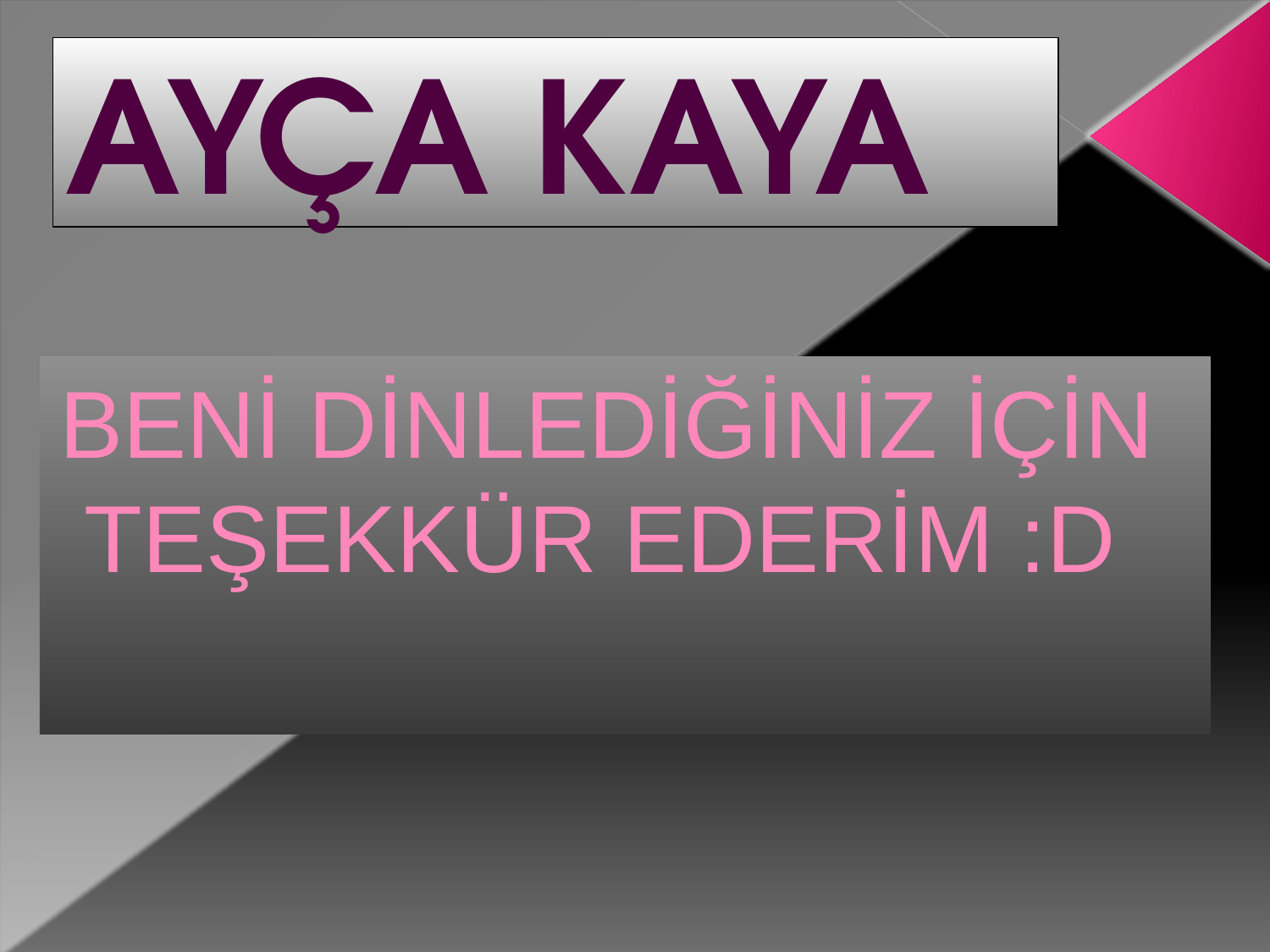

# AYÇA KAYA
BENİ DİNLEDİĞİNİZ İÇİN   TEŞEKKÜR EDERİM :D